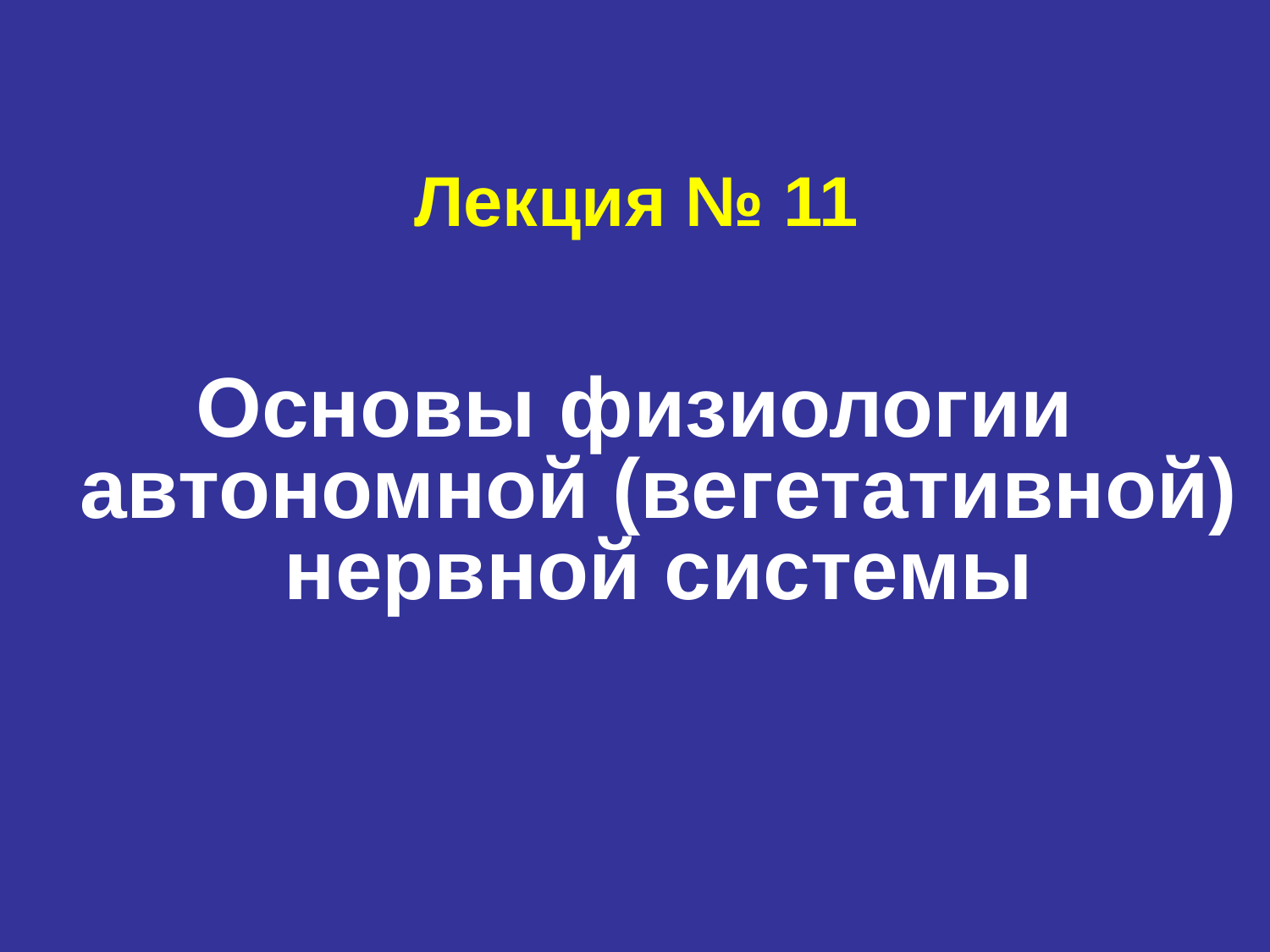

# Лекция № 11
Основы физиологии автономной (вегетативной) нервной системы